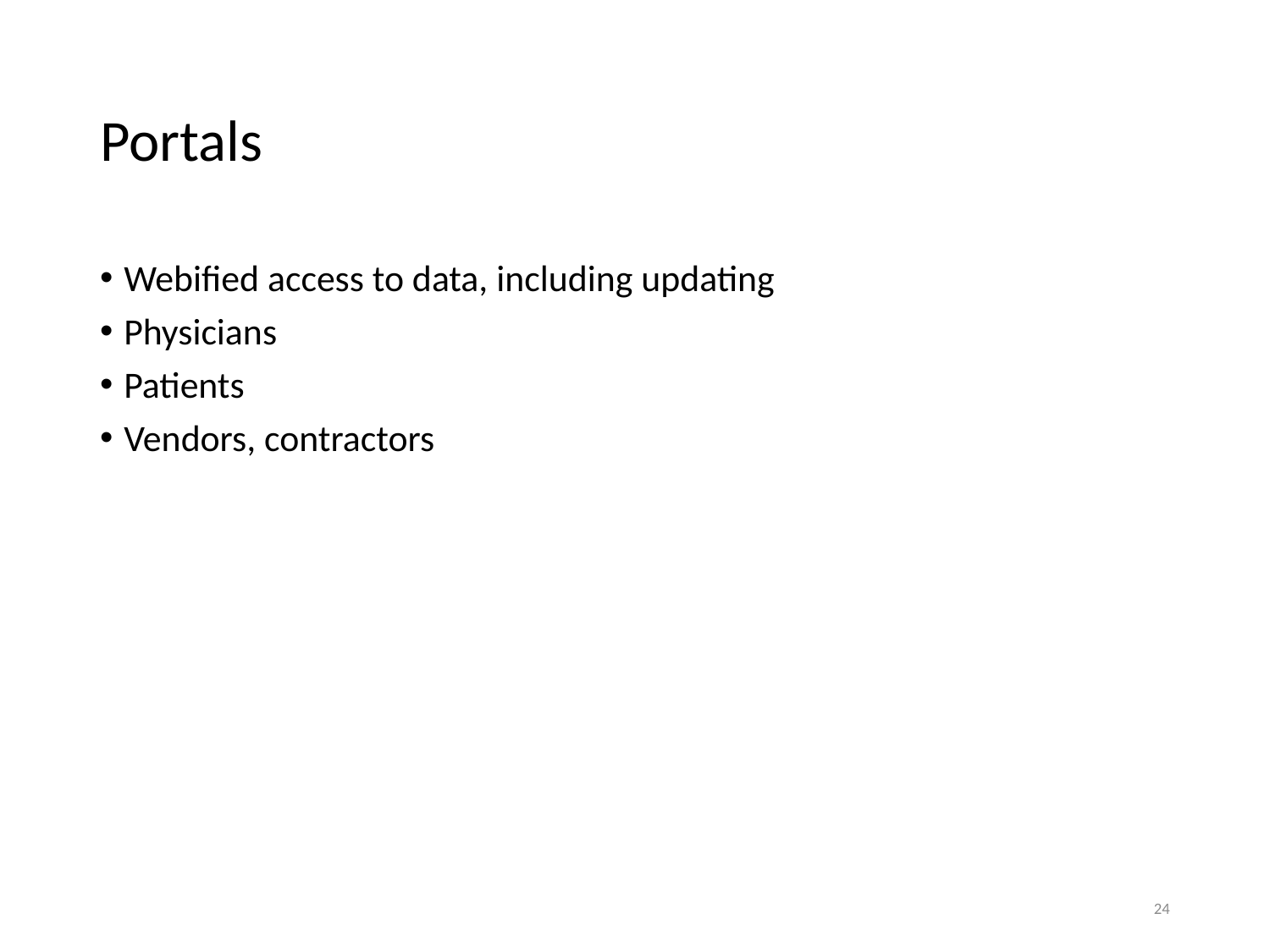

# Portals
Webified access to data, including updating
Physicians
Patients
Vendors, contractors
24